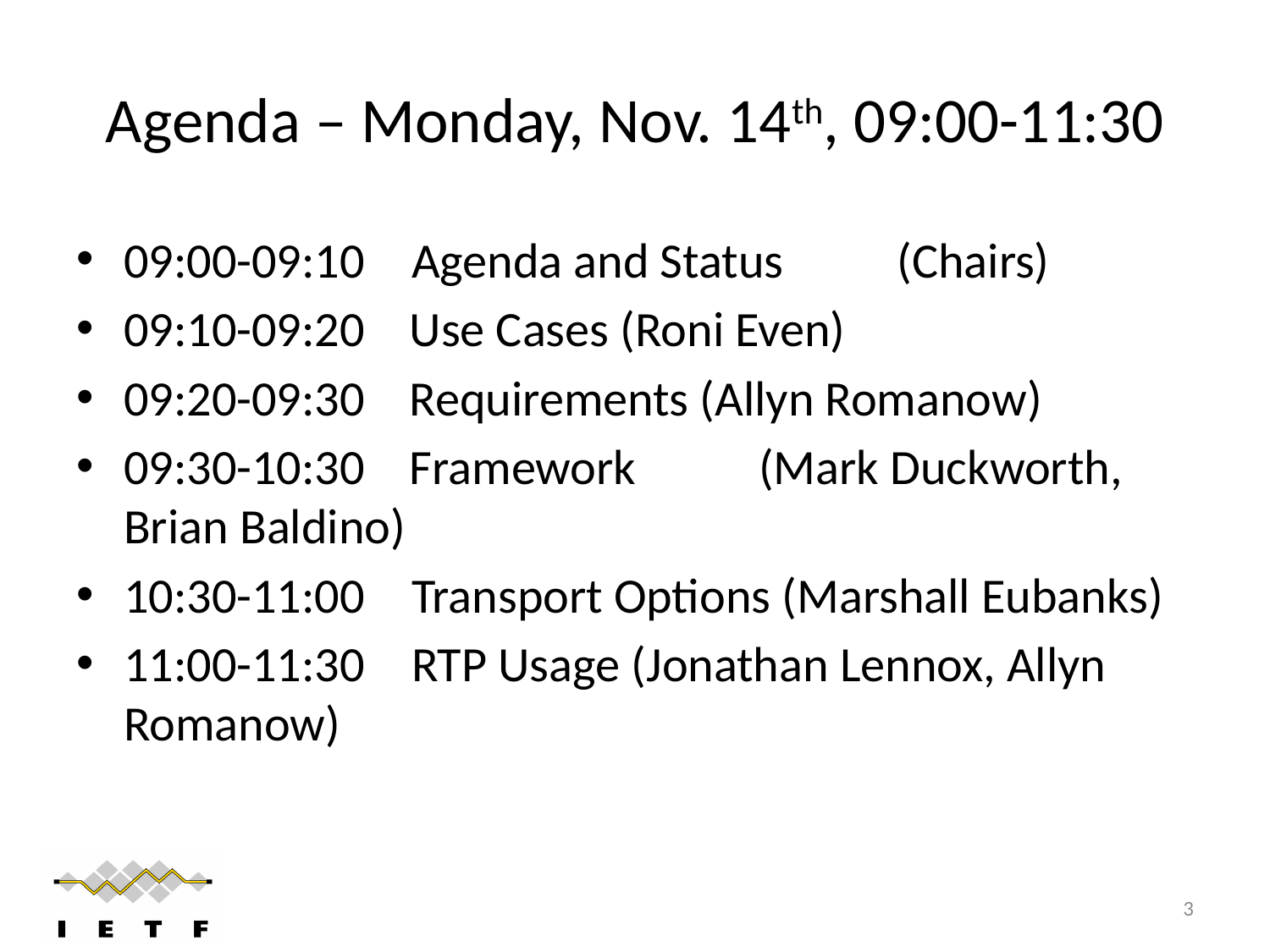

# Agenda – Monday, Nov. 14th, 09:00-11:30
09:00-09:10	   Agenda and Status	 (Chairs)
09:10-09:20    Use Cases (Roni Even)
09:20-09:30    Requirements (Allyn Romanow)
09:30-10:30    Framework	(Mark Duckworth, Brian Baldino)
10:30-11:00	   Transport Options (Marshall Eubanks)
11:00-11:30	   RTP Usage (Jonathan Lennox, Allyn Romanow)
3